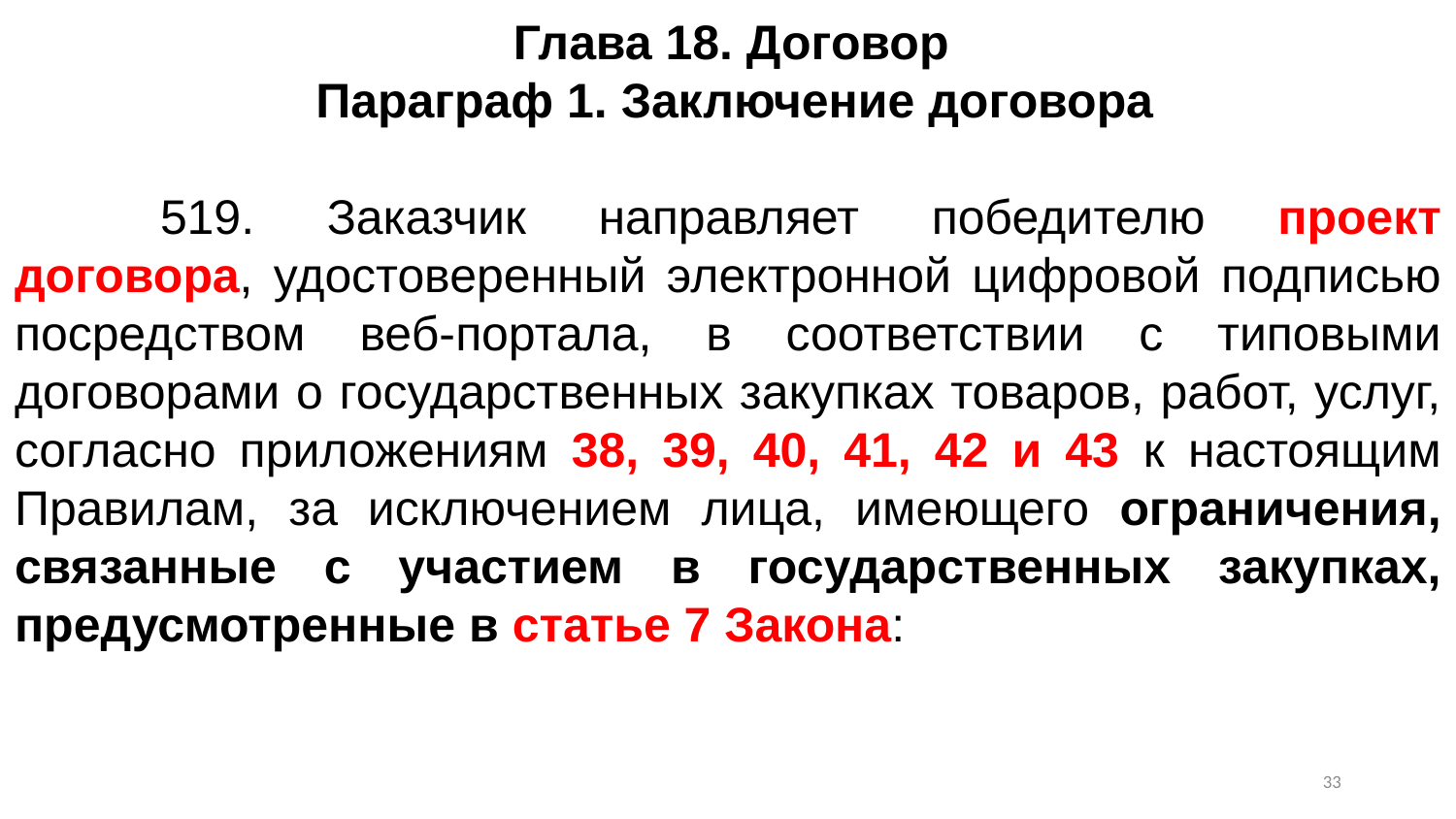

Глава 18. Договор
 Параграф 1. Заключение договора

	519. Заказчик направляет победителю проект договора, удостоверенный электронной цифровой подписью посредством веб-портала, в соответствии с типовыми договорами о государственных закупках товаров, работ, услуг, согласно приложениям 38, 39, 40, 41, 42 и 43 к настоящим Правилам, за исключением лица, имеющего ограничения, связанные с участием в государственных закупках, предусмотренные в статье 7 Закона:

33